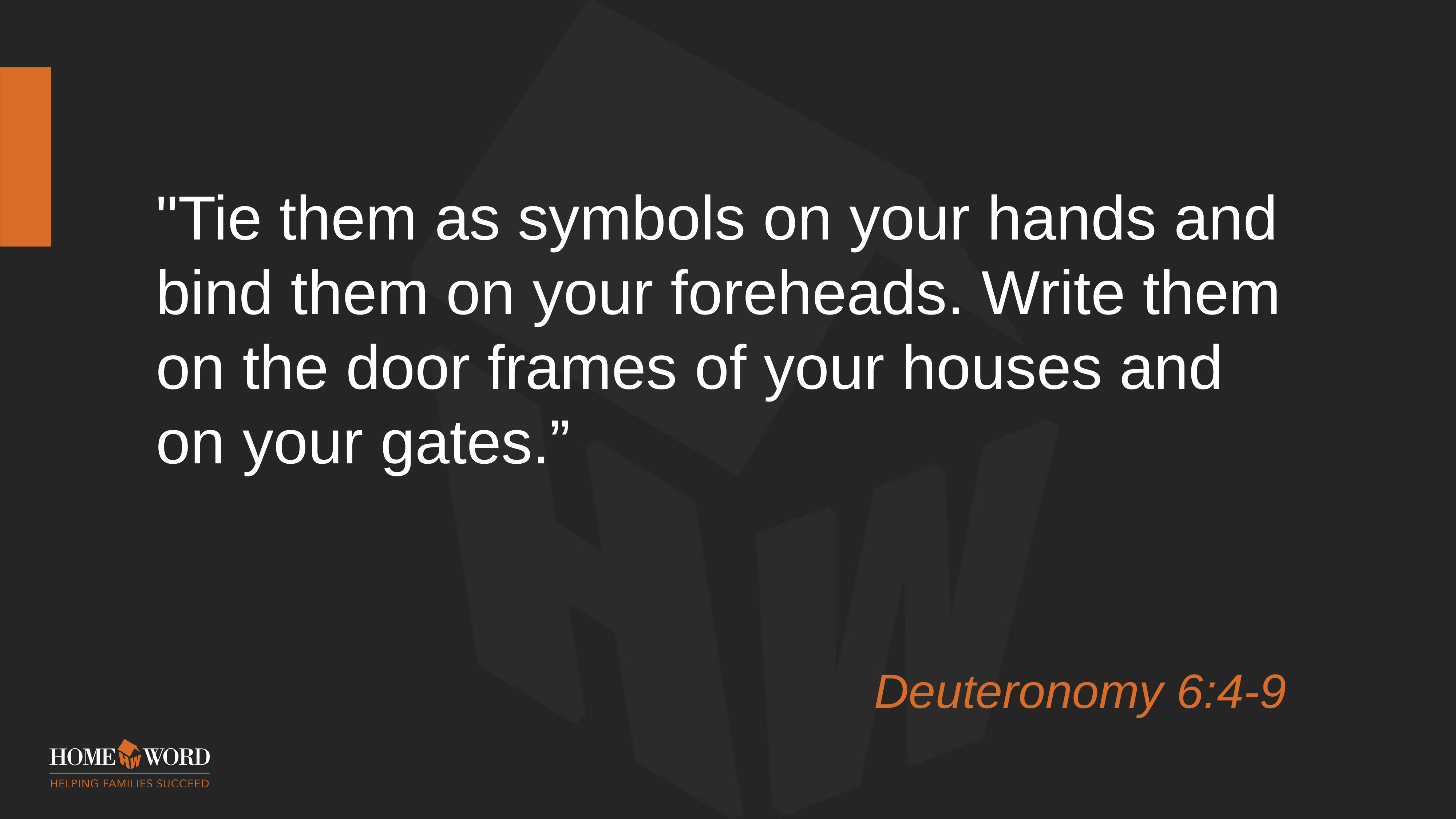

# "Tie them as symbols on your hands and bind them on your foreheads. Write them on the door frames of your houses and on your gates.”
Deuteronomy 6:4-9